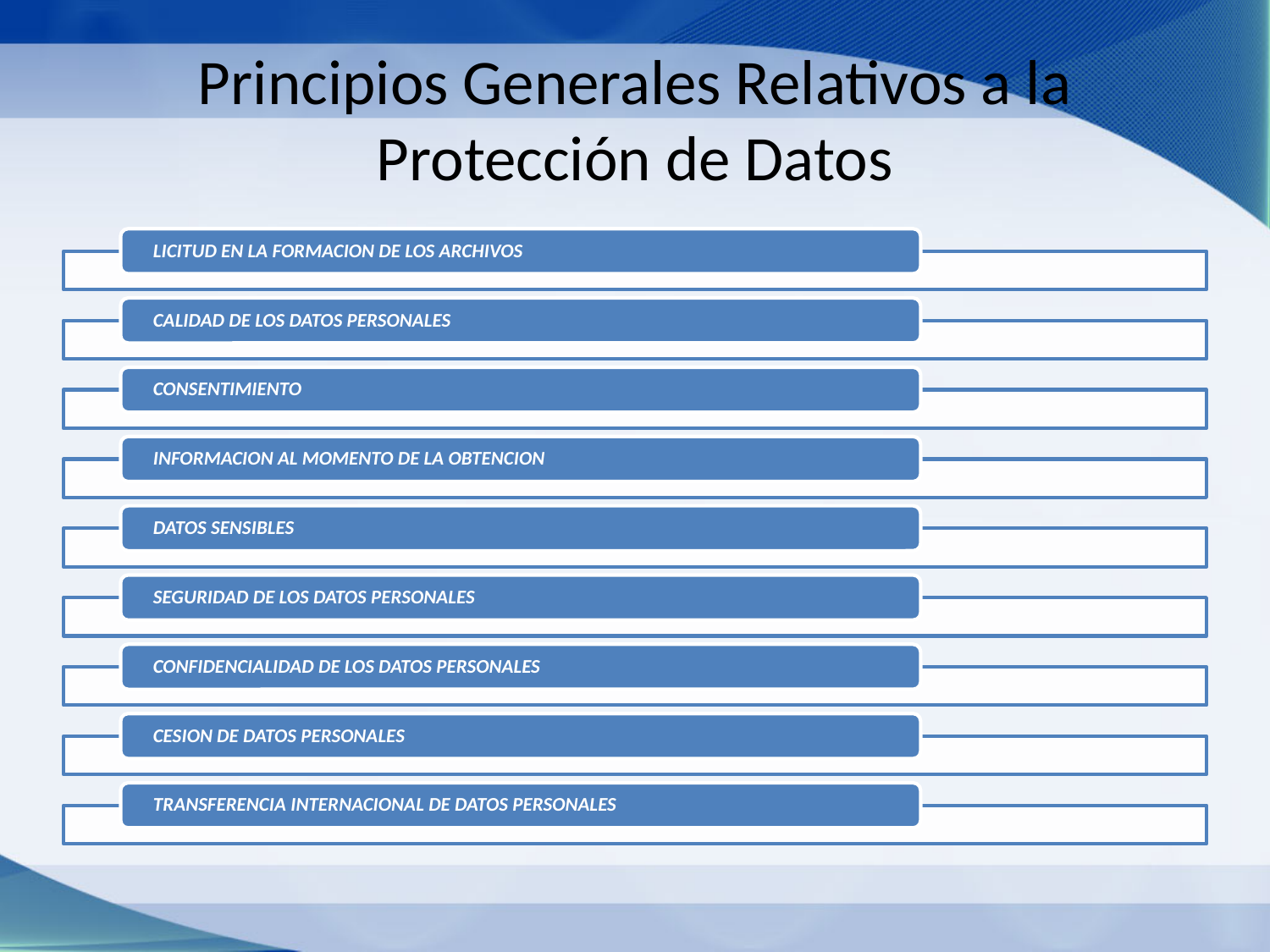

# Principios Generales Relativos a la Protección de Datos
LICITUD EN LA FORMACION DE LOS ARCHIVOS
CALIDAD DE LOS DATOS PERSONALES
CONSENTIMIENTO
INFORMACION AL MOMENTO DE LA OBTENCION
DATOS SENSIBLES
SEGURIDAD DE LOS DATOS PERSONALES
CONFIDENCIALIDAD DE LOS DATOS PERSONALES
CESION DE DATOS PERSONALES
TRANSFERENCIA INTERNACIONAL DE DATOS PERSONALES